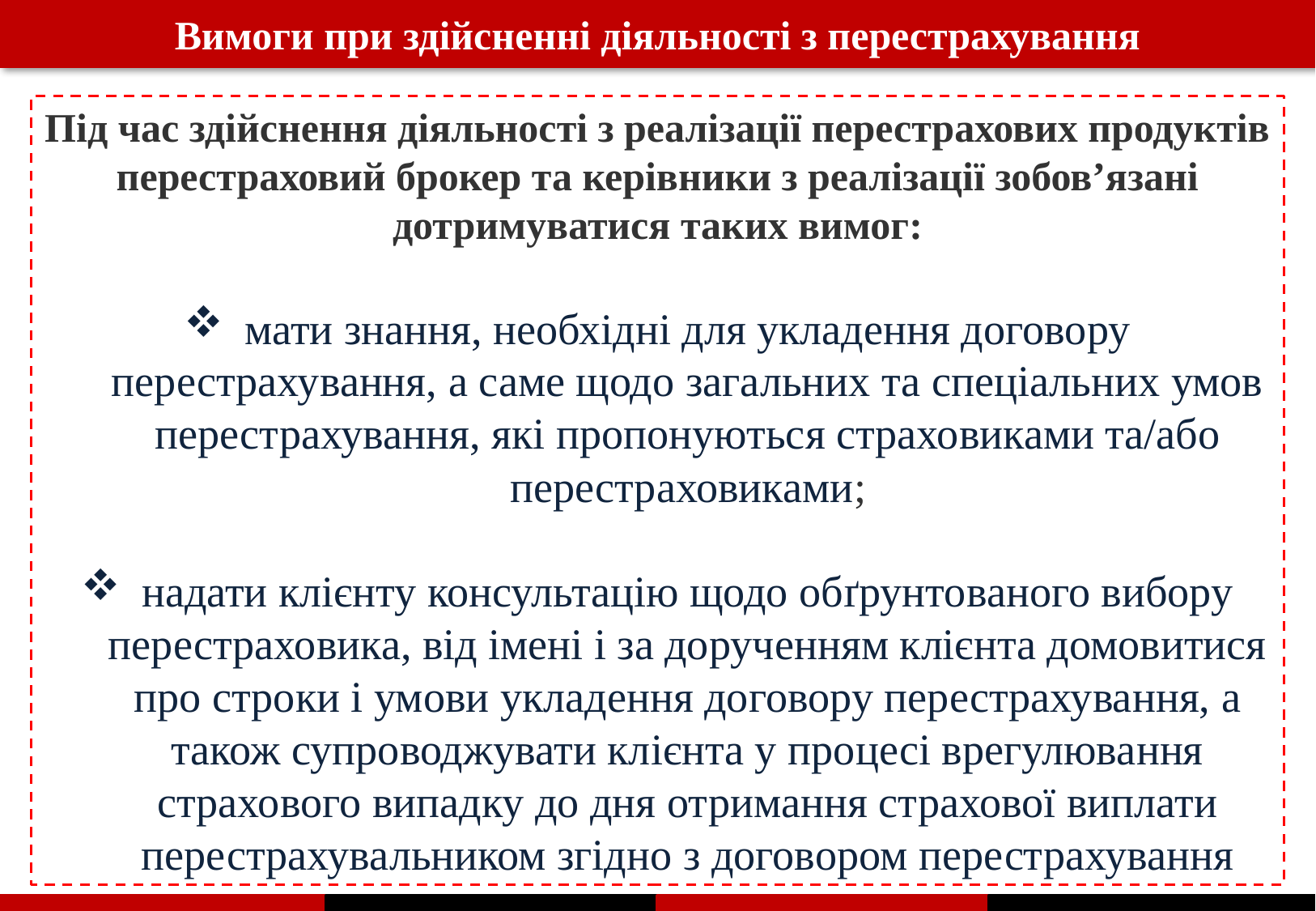

Вимоги при здійсненні діяльності з перестрахування
Під час здійснення діяльності з реалізації перестрахових продуктів перестраховий брокер та керівники з реалізації зобов’язані дотримуватися таких вимог:

мати знання, необхідні для укладення договору перестрахування, а саме щодо загальних та спеціальних умов перестрахування, які пропонуються страховиками та/або перестраховиками;

надати клієнту консультацію щодо обґрунтованого вибору перестраховика, від імені і за дорученням клієнта домовитися про строки і умови укладення договору перестрахування, а також супроводжувати клієнта у процесі врегулювання страхового випадку до дня отримання страхової виплати перестрахувальником згідно з договором перестрахування